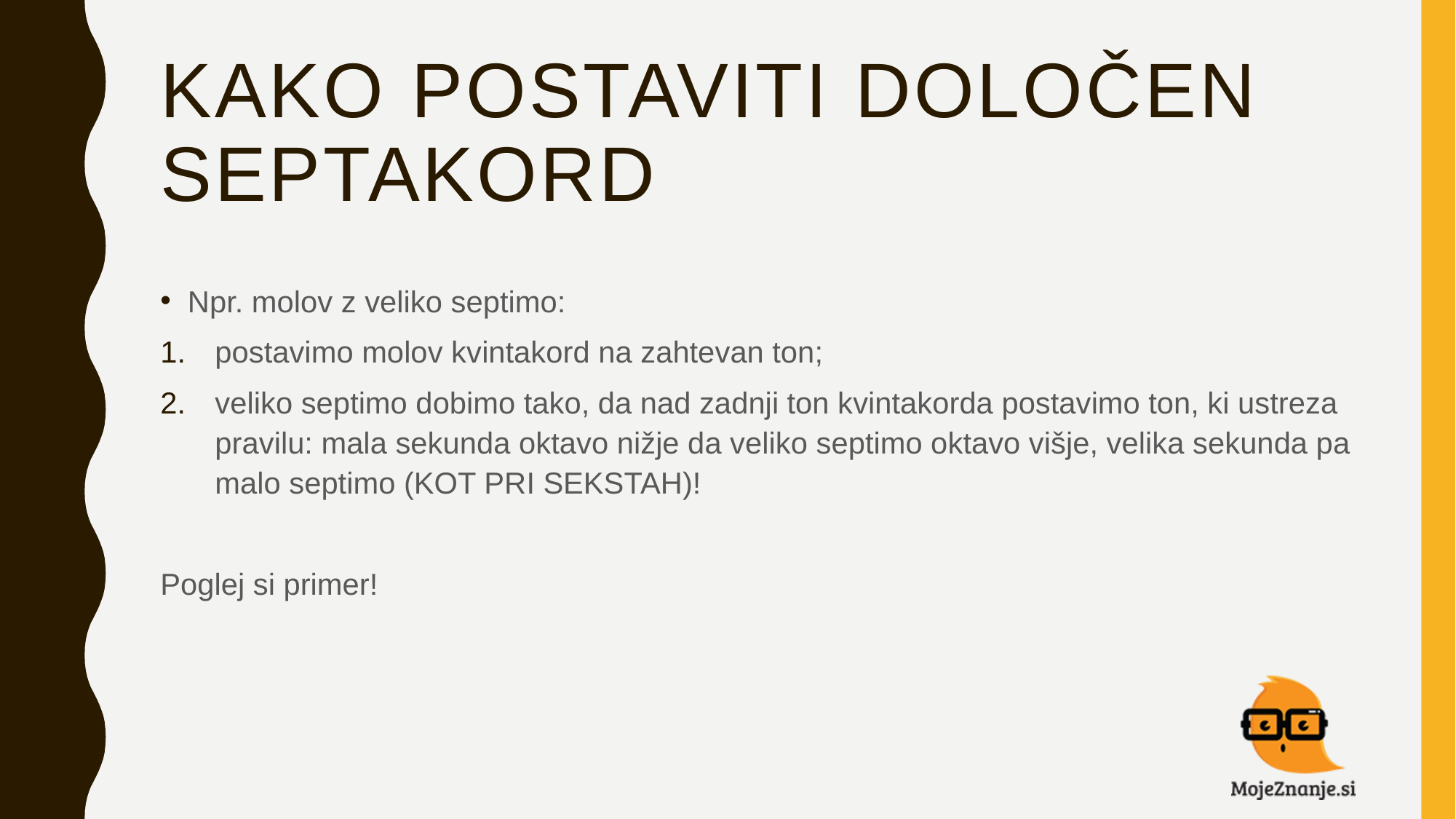

# Kako postaviti določen septakord
Npr. molov z veliko septimo:
postavimo molov kvintakord na zahtevan ton;
veliko septimo dobimo tako, da nad zadnji ton kvintakorda postavimo ton, ki ustreza pravilu: mala sekunda oktavo nižje da veliko septimo oktavo višje, velika sekunda pa malo septimo (KOT PRI SEKSTAH)!

Poglej si primer!